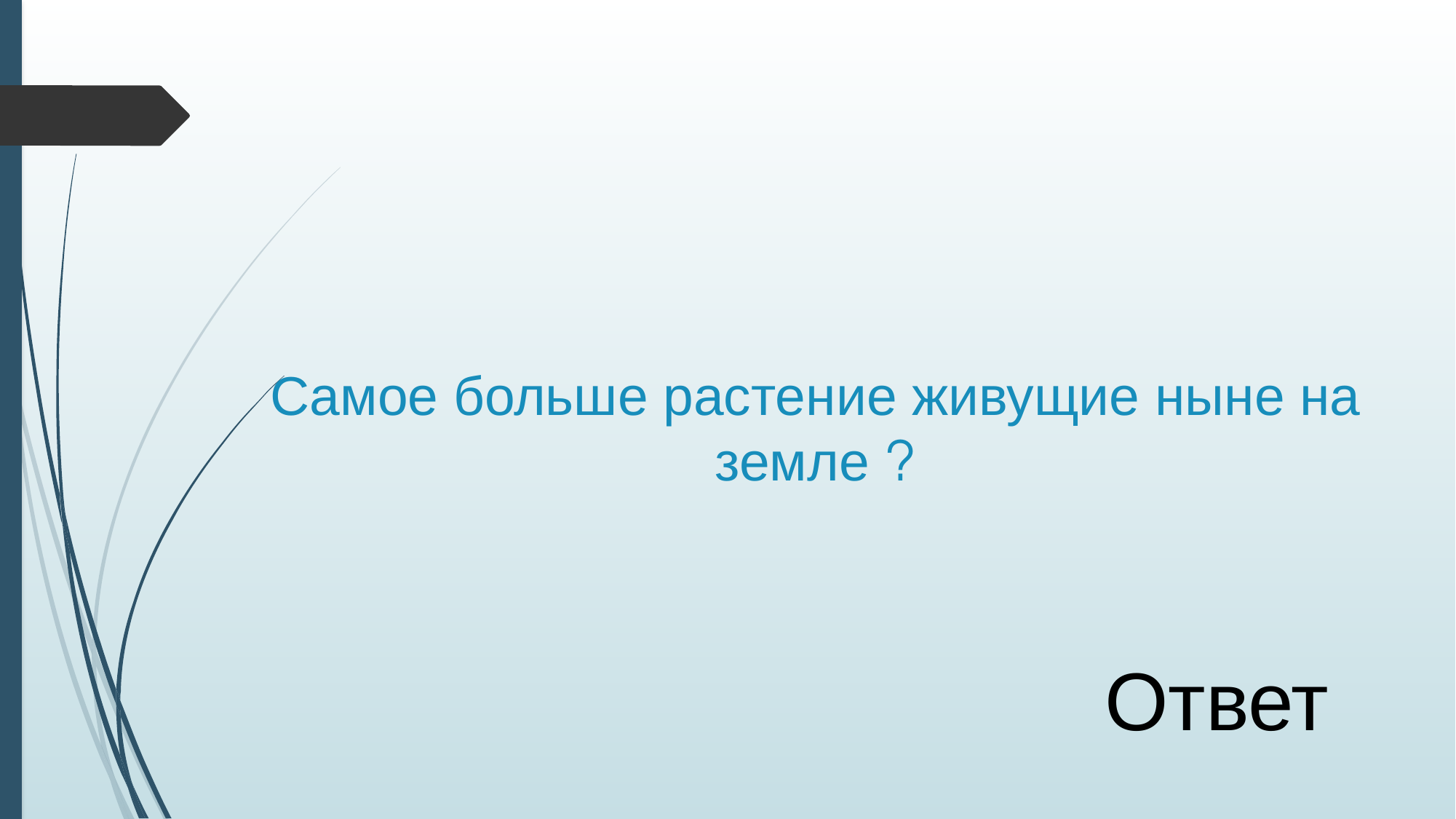

# Самое больше растение живущие ныне на земле ?
Ответ